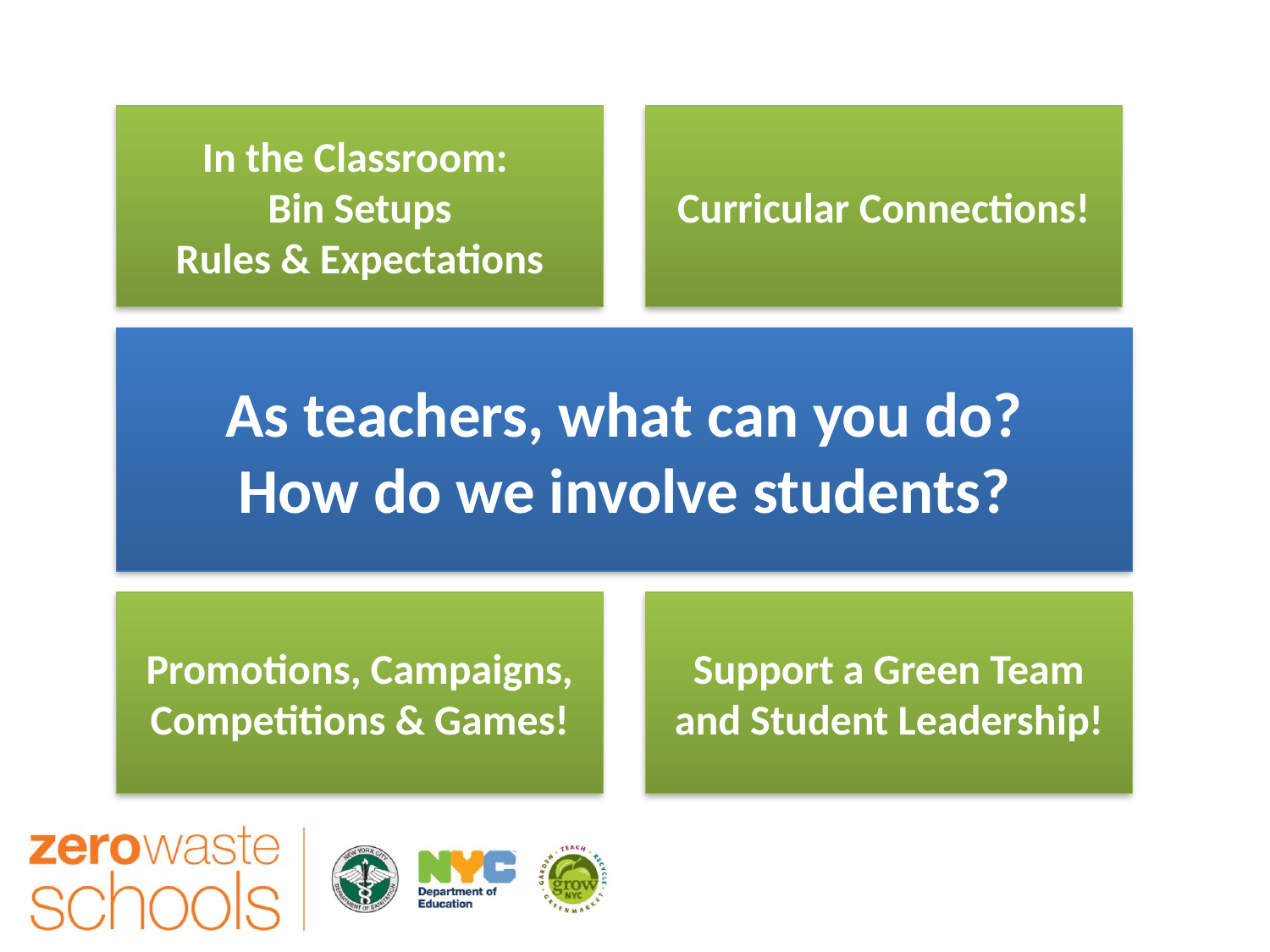

In the Classroom:
Bin Setups
Rules & Expectations
Curricular Connections!
As teachers, what can you do?
How do we involve students?
Promotions, Campaigns, Competitions & Games!
Support a Green Team and Student Leadership!